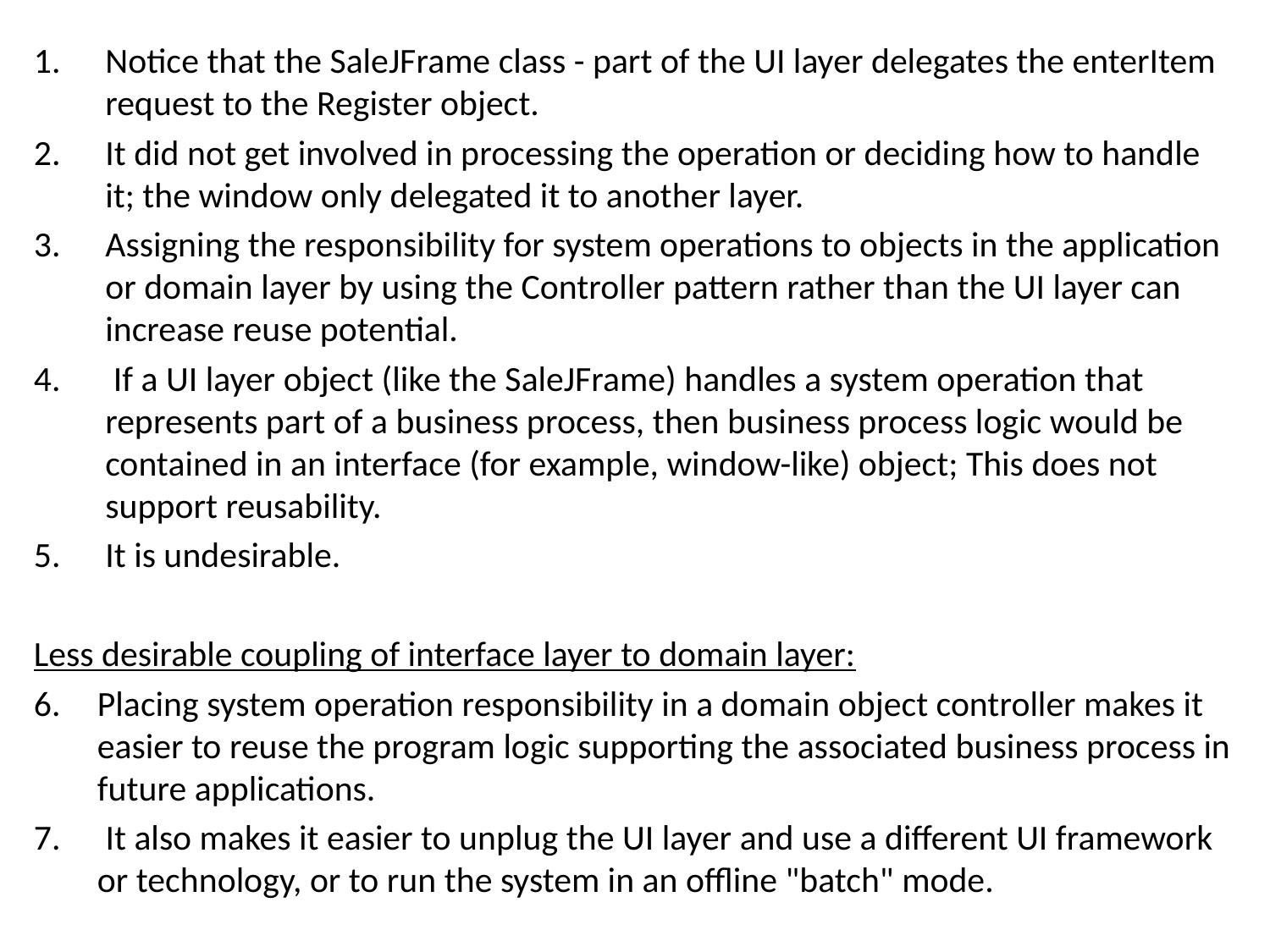

Notice that the SaleJFrame class - part of the UI layer delegates the enterItem request to the Register object.
It did not get involved in processing the operation or deciding how to handle it; the window only delegated it to another layer.
Assigning the responsibility for system operations to objects in the application or domain layer by using the Controller pattern rather than the UI layer can increase reuse potential.
 If a UI layer object (like the SaleJFrame) handles a system operation that represents part of a business process, then business process logic would be contained in an interface (for example, window-like) object; This does not support reusability.
It is undesirable.

Less desirable coupling of interface layer to domain layer:
Placing system operation responsibility in a domain object controller makes it easier to reuse the program logic supporting the associated business process in future applications.
 It also makes it easier to unplug the UI layer and use a different UI framework or technology, or to run the system in an offline "batch" mode.